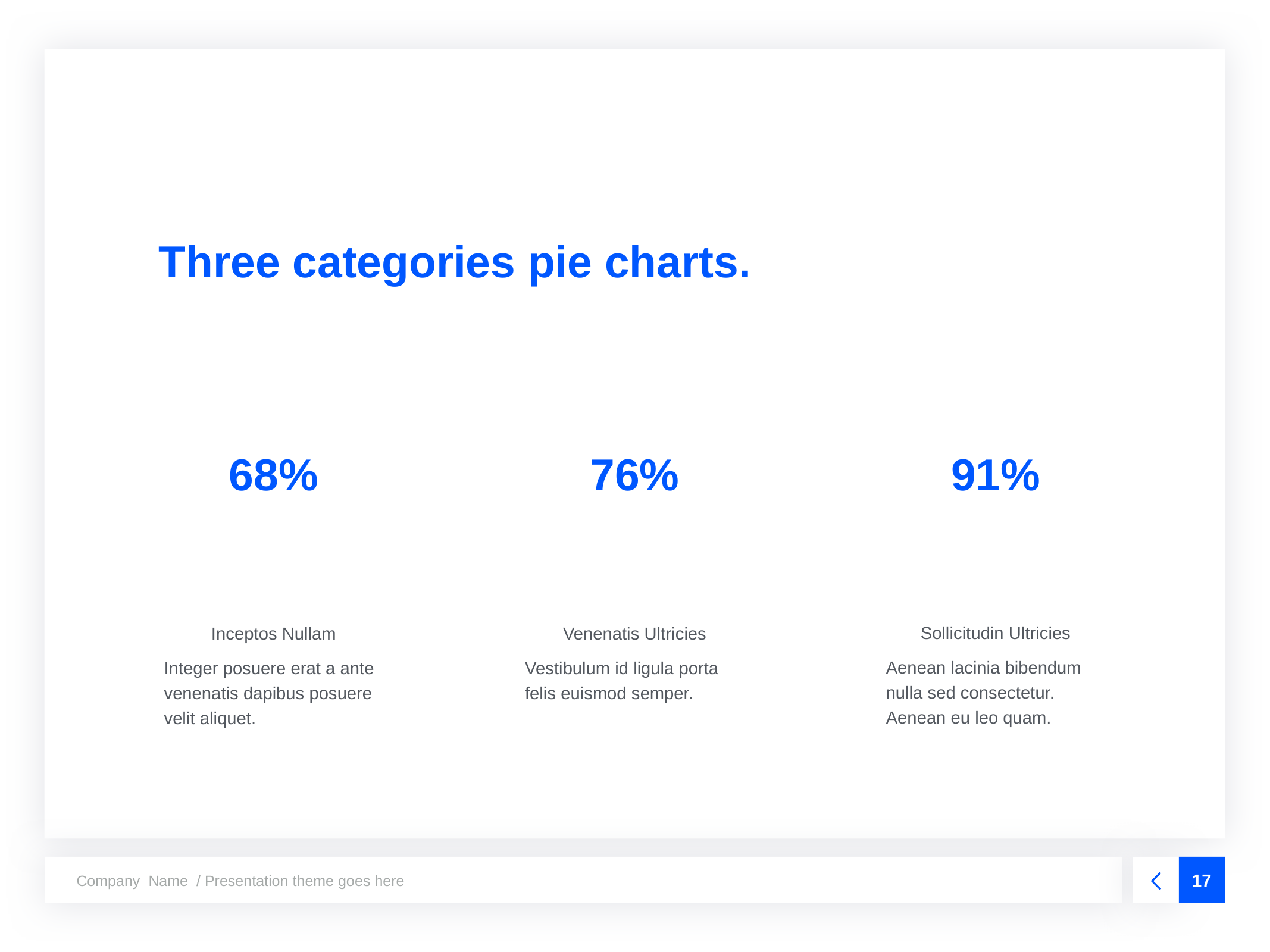

# Three categories pie charts.

68%
76%
91%

Sollicitudin Ultricies
Inceptos Nullam
Venenatis Ultricies
Aenean lacinia bibendum nulla sed consectetur. Aenean eu leo quam.
Integer posuere erat a ante venenatis dapibus posuere velit aliquet.
Vestibulum id ligula porta felis euismod semper.
17
Company  Name  / Presentation theme goes here